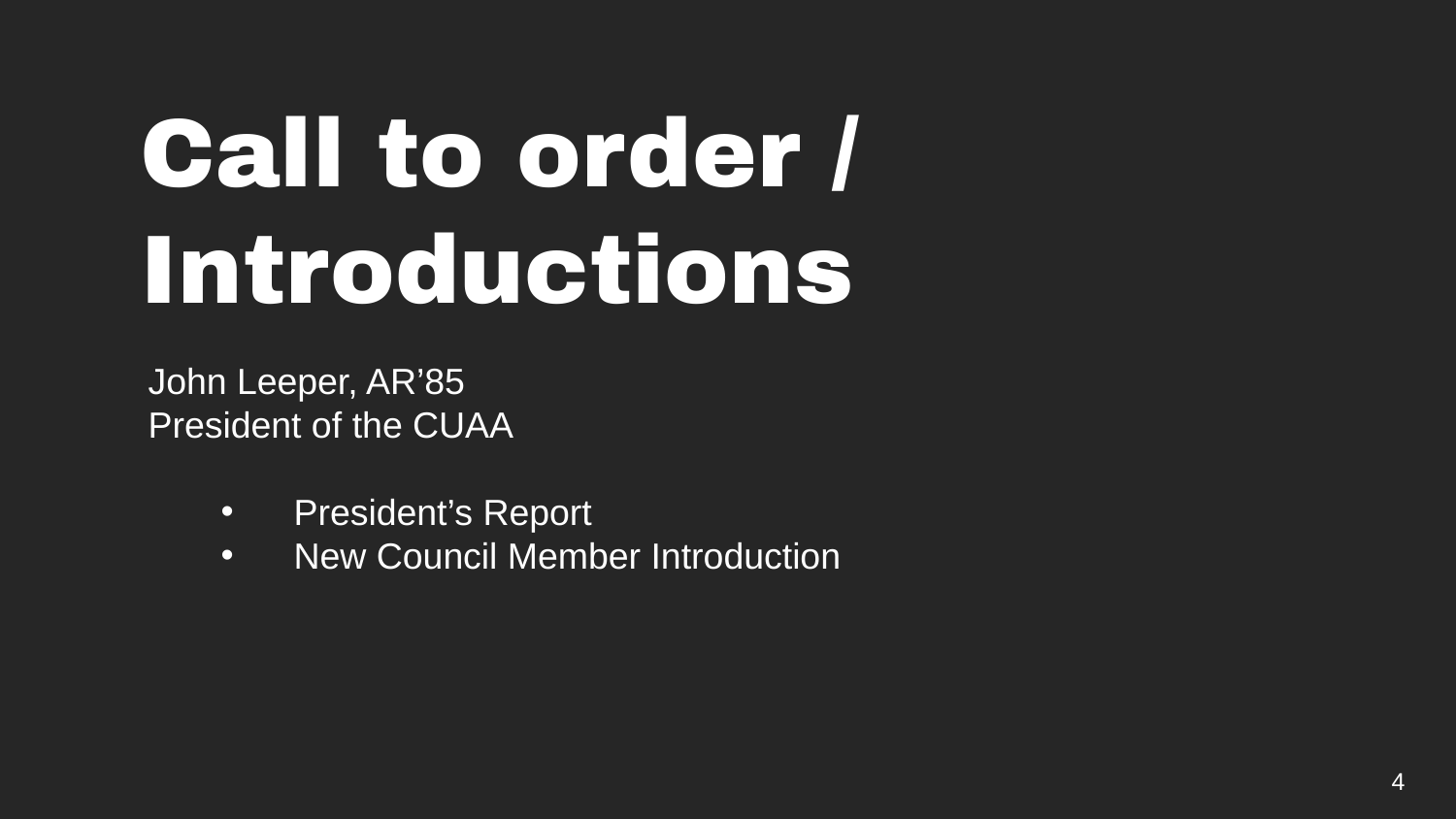

Call to order / Introductions
John Leeper, AR’85
President of the CUAA

President’s Report
New Council Member Introduction
4